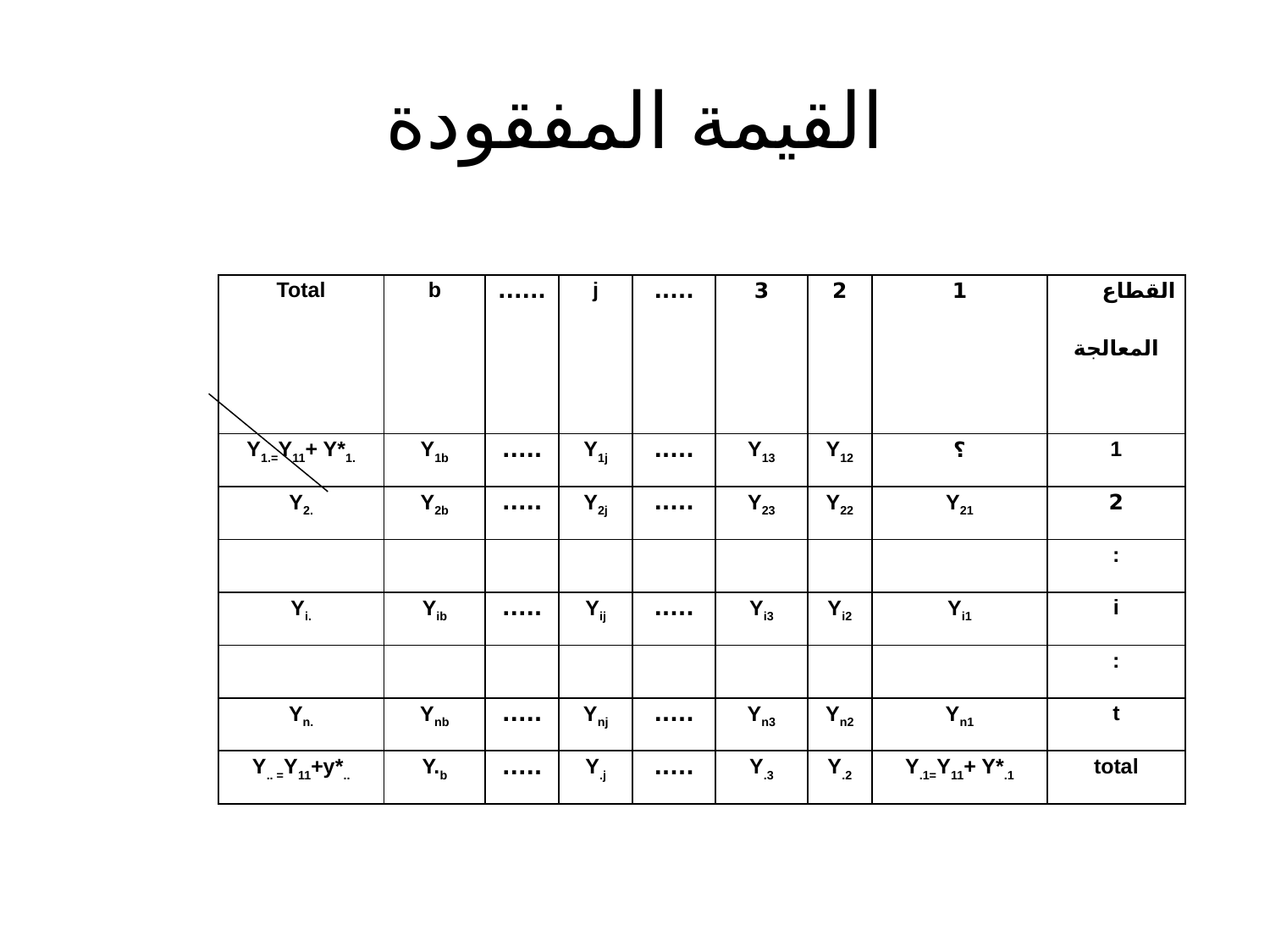

# القيمة المفقودة
| Total | b | ...... | j | ..... | 3 | 2 | 1 | القطاع المعالجة |
| --- | --- | --- | --- | --- | --- | --- | --- | --- |
| Y1.=Y11+ Y\*1. | Y1b | ..... | Y1j | ..... | Y13 | Y12 | ؟ | 1 |
| Y2. | Y2b | ..... | Y2j | ..... | Y23 | Y22 | Y21 | 2 |
|  |  |  |  |  |  |  |  | : |
| Yi. | Yib | ..... | Yij | ..... | Yi3 | Yi2 | Yi1 | i |
|  |  |  |  |  |  |  |  | : |
| Yn. | Ynb | ..... | Ynj | ..... | Yn3 | Yn2 | Yn1 | t |
| Y.. =Y11+y\*.. | Y.b | ..... | Y.j | ..... | Y.3 | Y.2 | Y.1=Y11+ Y\*.1 | total |